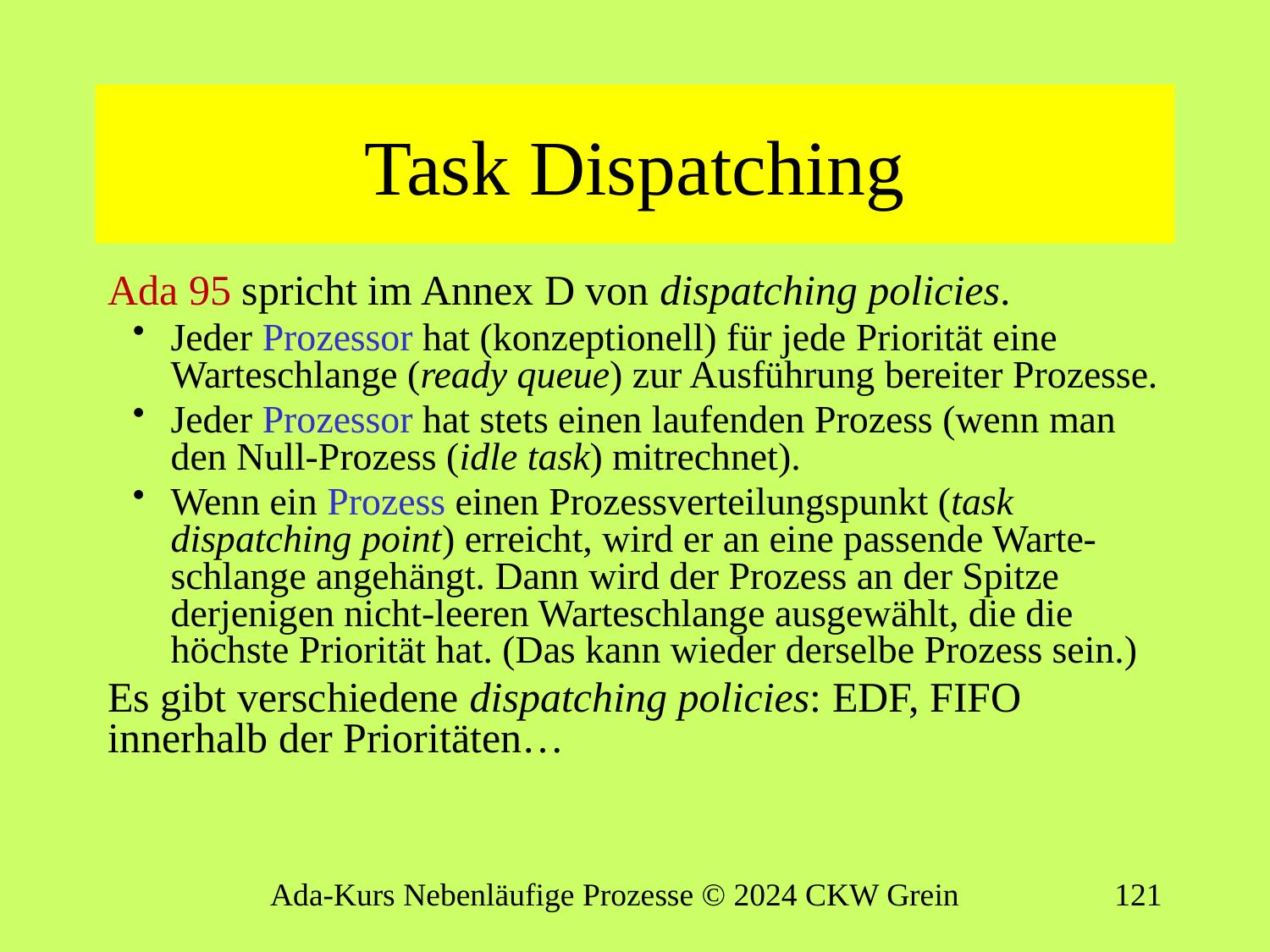

# Task Dispatching
Ada 95 spricht im Annex D von dispatching policies.
Jeder Prozessor hat (konzeptionell) für jede Priorität eine Warteschlange (ready queue) zur Ausführung bereiter Prozesse.
Jeder Prozessor hat stets einen laufenden Prozess (wenn man den Null-Prozess (idle task) mitrechnet).
Wenn ein Prozess einen Prozessverteilungspunkt (task dispatching point) erreicht, wird er an eine passende Warte-schlange angehängt. Dann wird der Prozess an der Spitze derjenigen nicht-leeren Warteschlange ausgewählt, die die höchste Priorität hat. (Das kann wieder derselbe Prozess sein.)
Es gibt verschiedene dispatching policies: EDF, FIFO innerhalb der Prioritäten…
Ada-Kurs Nebenläufige Prozesse © 2024 CKW Grein
121